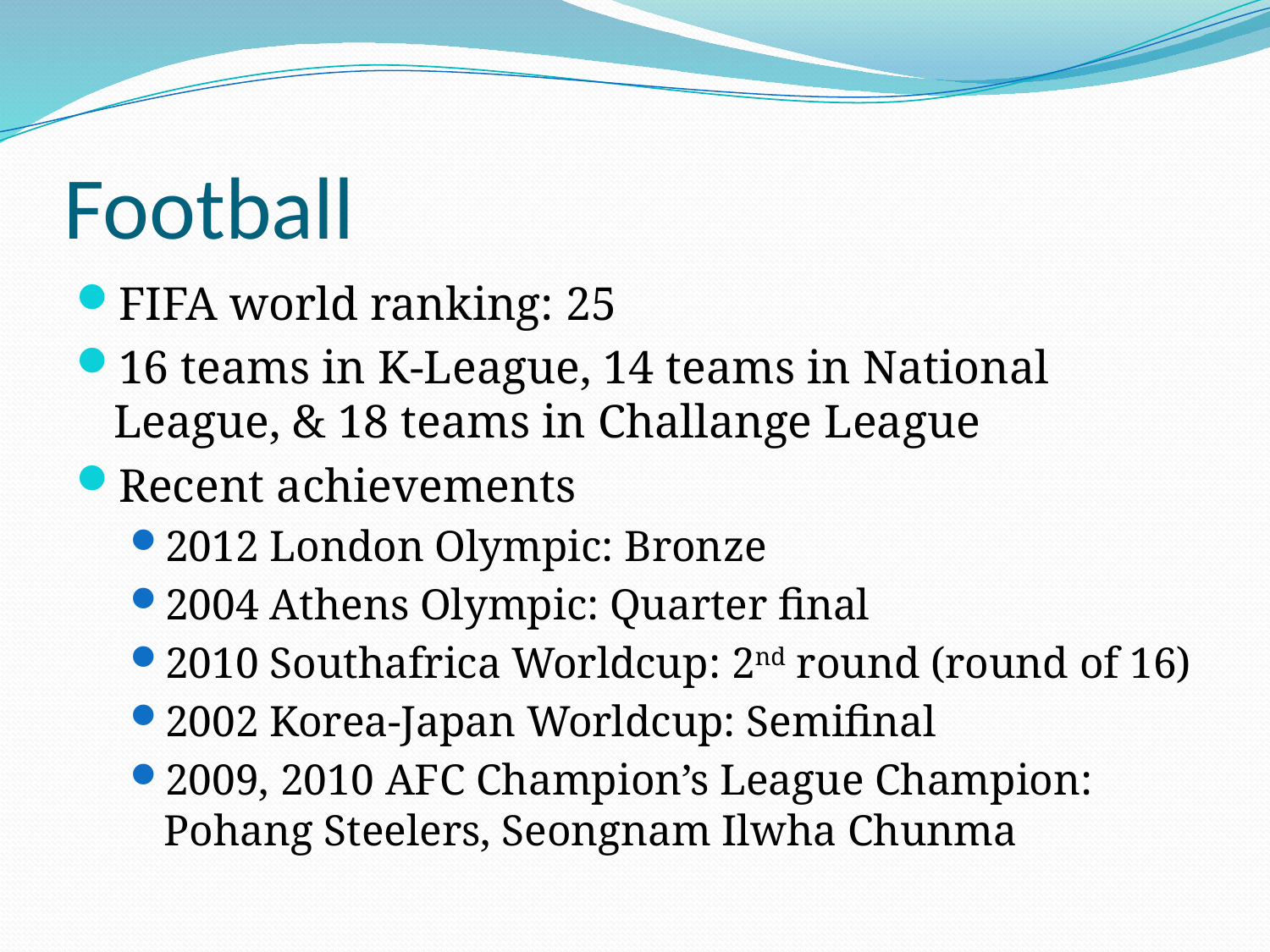

# Football
FIFA world ranking: 25
16 teams in K-League, 14 teams in National League, & 18 teams in Challange League
Recent achievements
2012 London Olympic: Bronze
2004 Athens Olympic: Quarter final
2010 Southafrica Worldcup: 2nd round (round of 16)
2002 Korea-Japan Worldcup: Semifinal
2009, 2010 AFC Champion’s League Champion: Pohang Steelers, Seongnam Ilwha Chunma